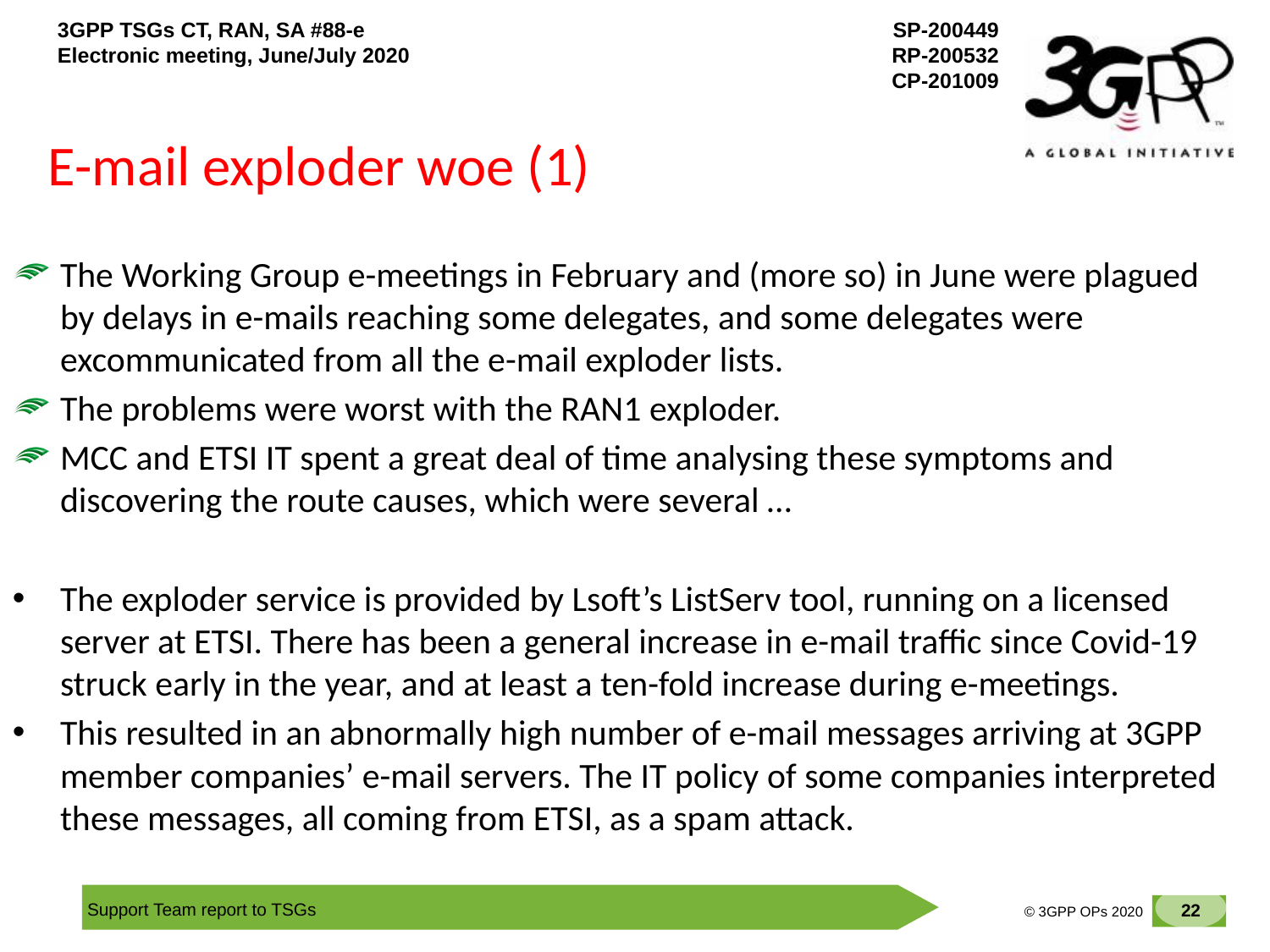

# E-mail exploder woe (1)
The Working Group e-meetings in February and (more so) in June were plagued by delays in e-mails reaching some delegates, and some delegates were excommunicated from all the e-mail exploder lists.
The problems were worst with the RAN1 exploder.
MCC and ETSI IT spent a great deal of time analysing these symptoms and discovering the route causes, which were several …

The exploder service is provided by Lsoft’s ListServ tool, running on a licensed server at ETSI. There has been a general increase in e-mail traffic since Covid-19 struck early in the year, and at least a ten-fold increase during e-meetings.
This resulted in an abnormally high number of e-mail messages arriving at 3GPP member companies’ e-mail servers. The IT policy of some companies interpreted these messages, all coming from ETSI, as a spam attack.

22